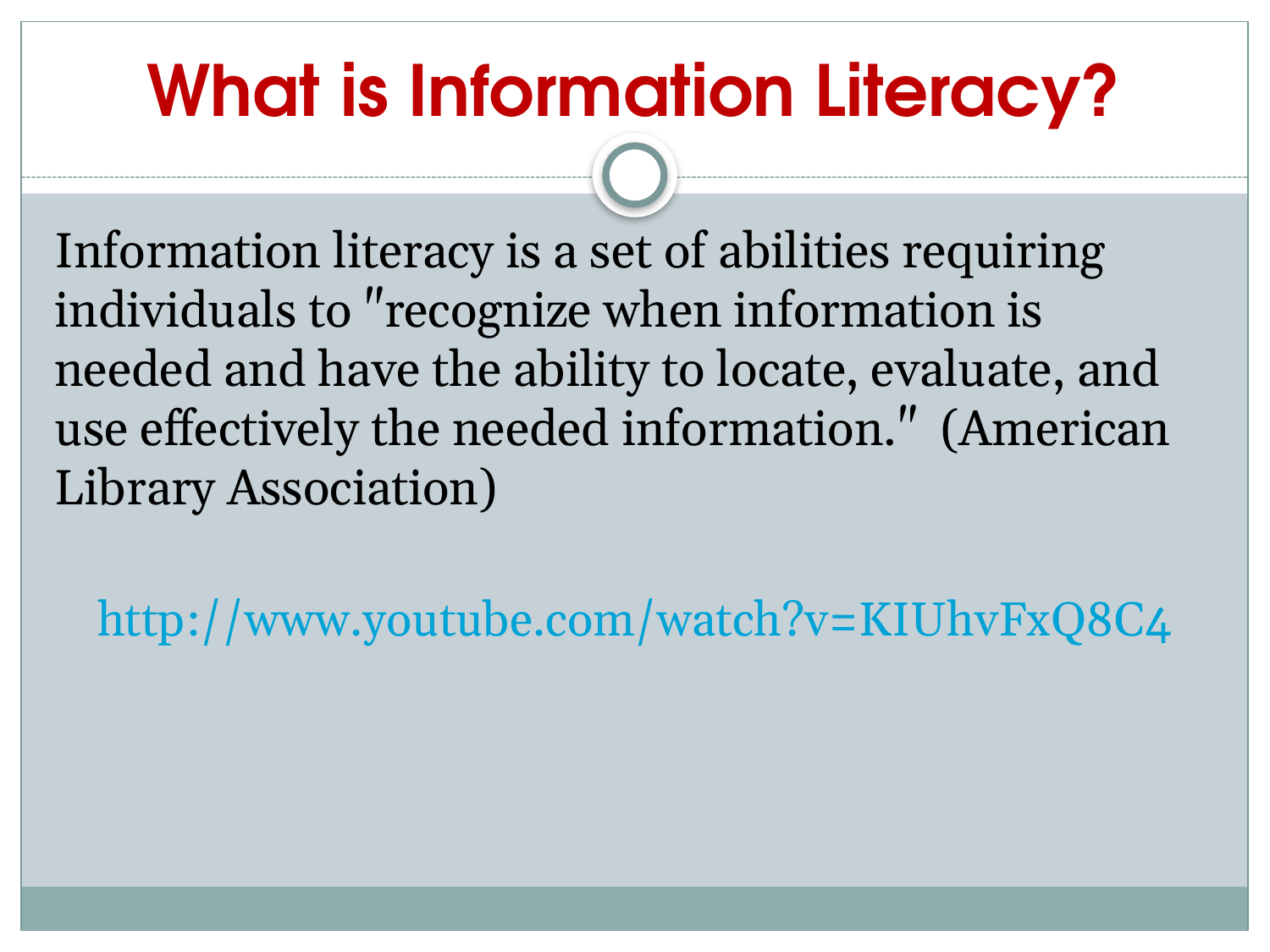

# What is Information Literacy?
Information literacy is a set of abilities requiring individuals to "recognize when information is needed and have the ability to locate, evaluate, and use effectively the needed information."  (American Library Association)
http://www.youtube.com/watch?v=KIUhvFxQ8C4